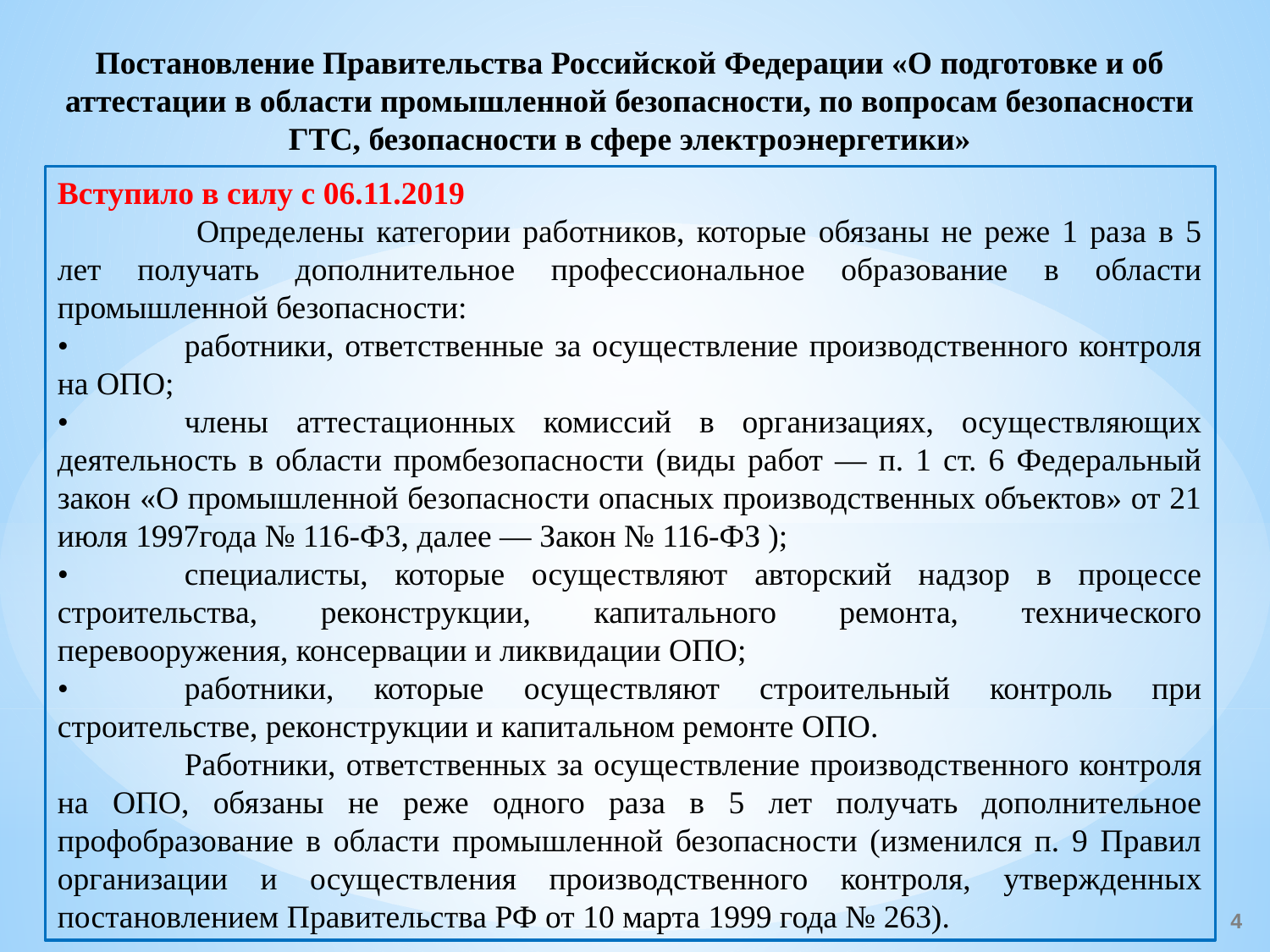

Постановление Правительства Российской Федерации «О подготовке и об аттестации в области промышленной безопасности, по вопросам безопасности ГТС, безопасности в сфере электроэнергетики»
Вступило в силу с 06.11.2019
	 Определены категории работников, которые обязаны не реже 1 раза в 5 лет получать дополнительное профессиональное образование в области промышленной безопасности:
•	работники, ответственные за осуществление производственного контроля на ОПО;
•	члены аттестационных комиссий в организациях, осуществляющих деятельность в области промбезопасности (виды работ — п. 1 ст. 6 Федеральный закон «О промышленной безопасности опасных производственных объектов» от 21 июля 1997года № 116-ФЗ, далее — Закон № 116-ФЗ );
•	специалисты, которые осуществляют авторский надзор в процессе строительства, реконструкции, капитального ремонта, технического перевооружения, консервации и ликвидации ОПО;
•	работники, которые осуществляют строительный контроль при строительстве, реконструкции и капитальном ремонте ОПО.
	Работники, ответственных за осуществление производственного контроля на ОПО, обязаны не реже одного раза в 5 лет получать дополнительное профобразование в области промышленной безопасности (изменился п. 9 Правил организации и осуществления производственного контроля, утвержденных постановлением Правительства РФ от 10 марта 1999 года № 263).
4